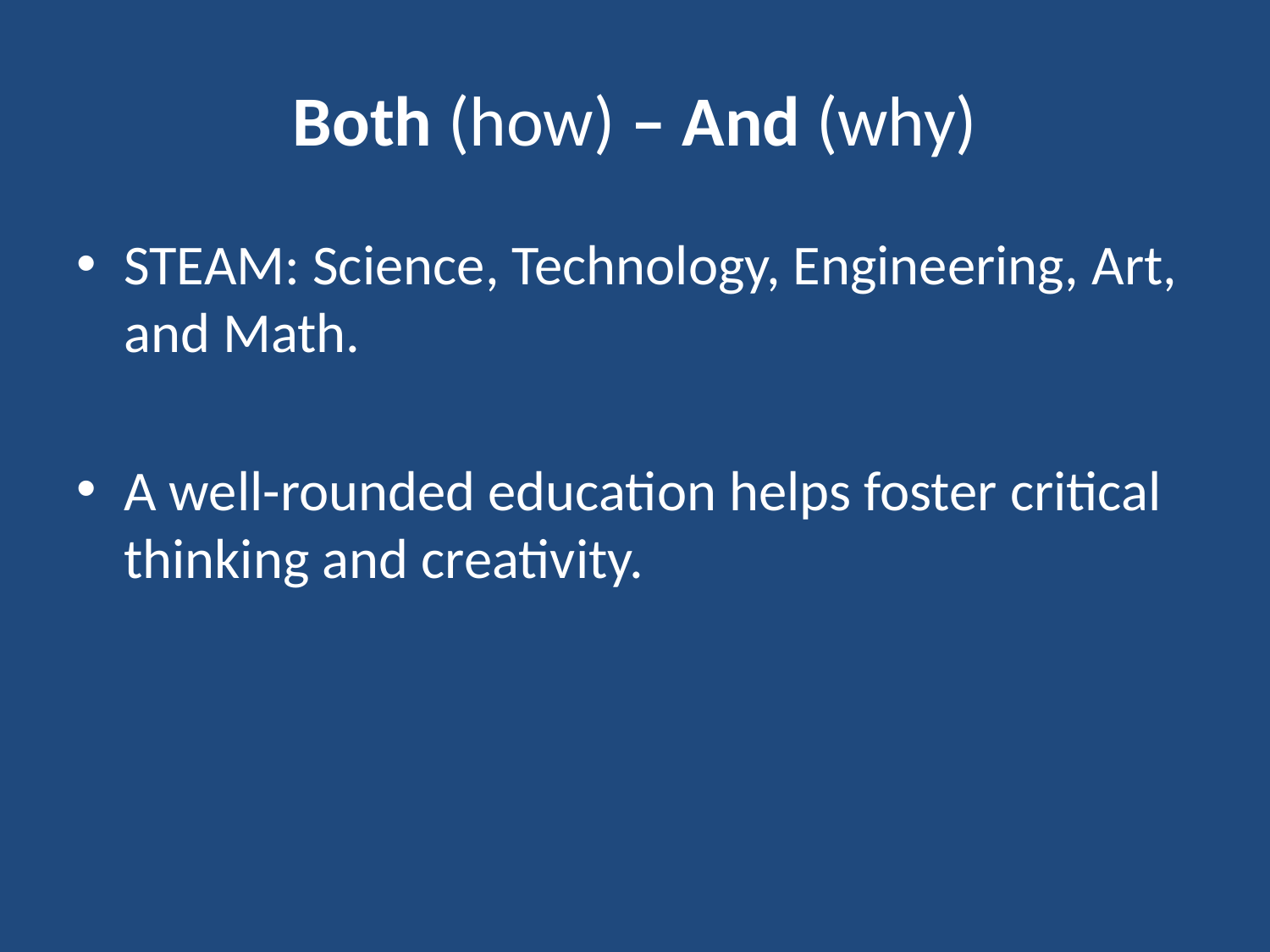

# Both (how) – And (why)
STEAM: Science, Technology, Engineering, Art, and Math.

A well-rounded education helps foster critical thinking and creativity.